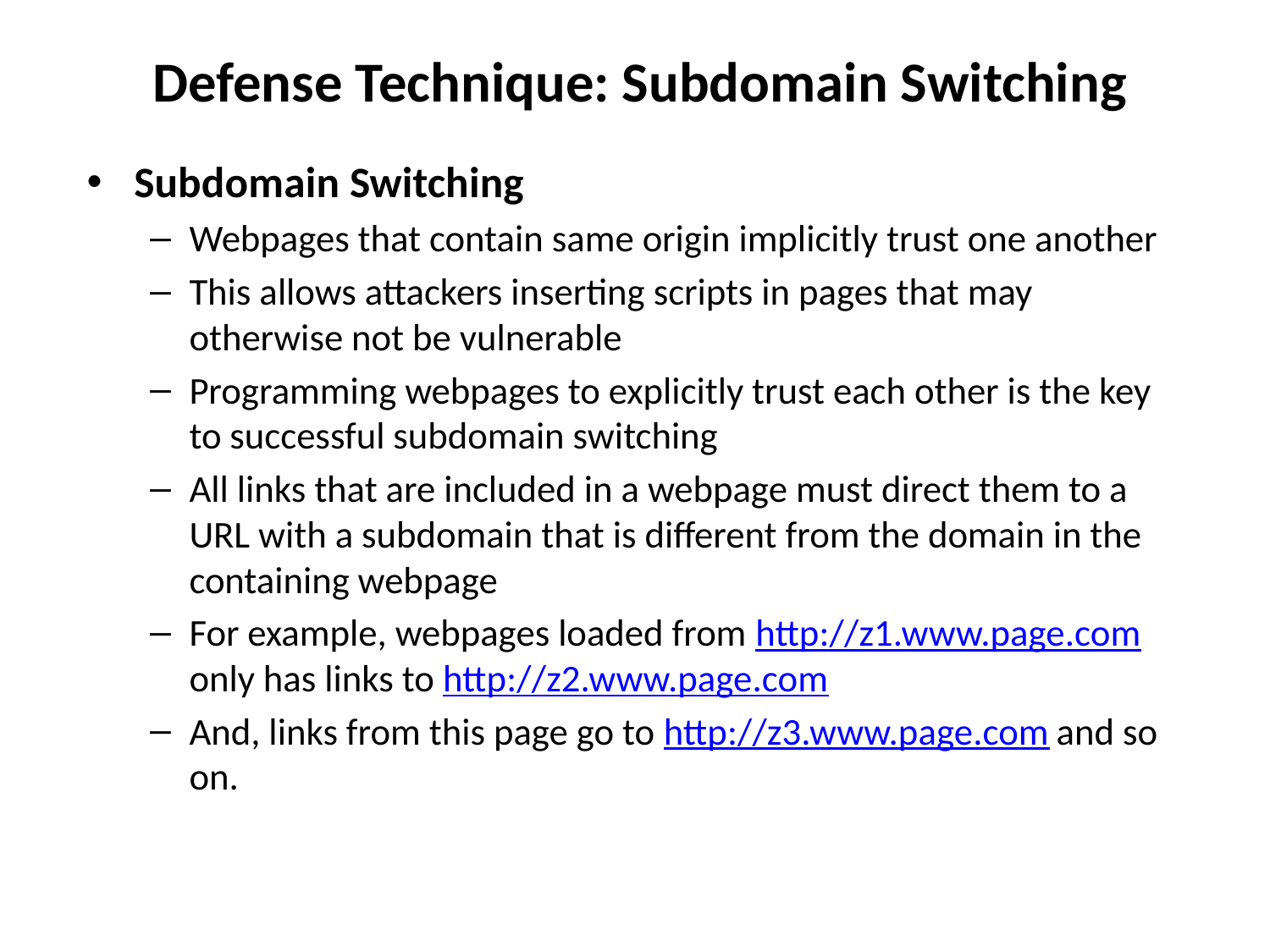

# Defense Technique: Subdomain Switching
Subdomain Switching
Webpages that contain same origin implicitly trust one another
This allows attackers inserting scripts in pages that may otherwise not be vulnerable
Programming webpages to explicitly trust each other is the key to successful subdomain switching
All links that are included in a webpage must direct them to a URL with a subdomain that is different from the domain in the containing webpage
For example, webpages loaded from http://z1.www.page.com only has links to http://z2.www.page.com
And, links from this page go to http://z3.www.page.com and so on.